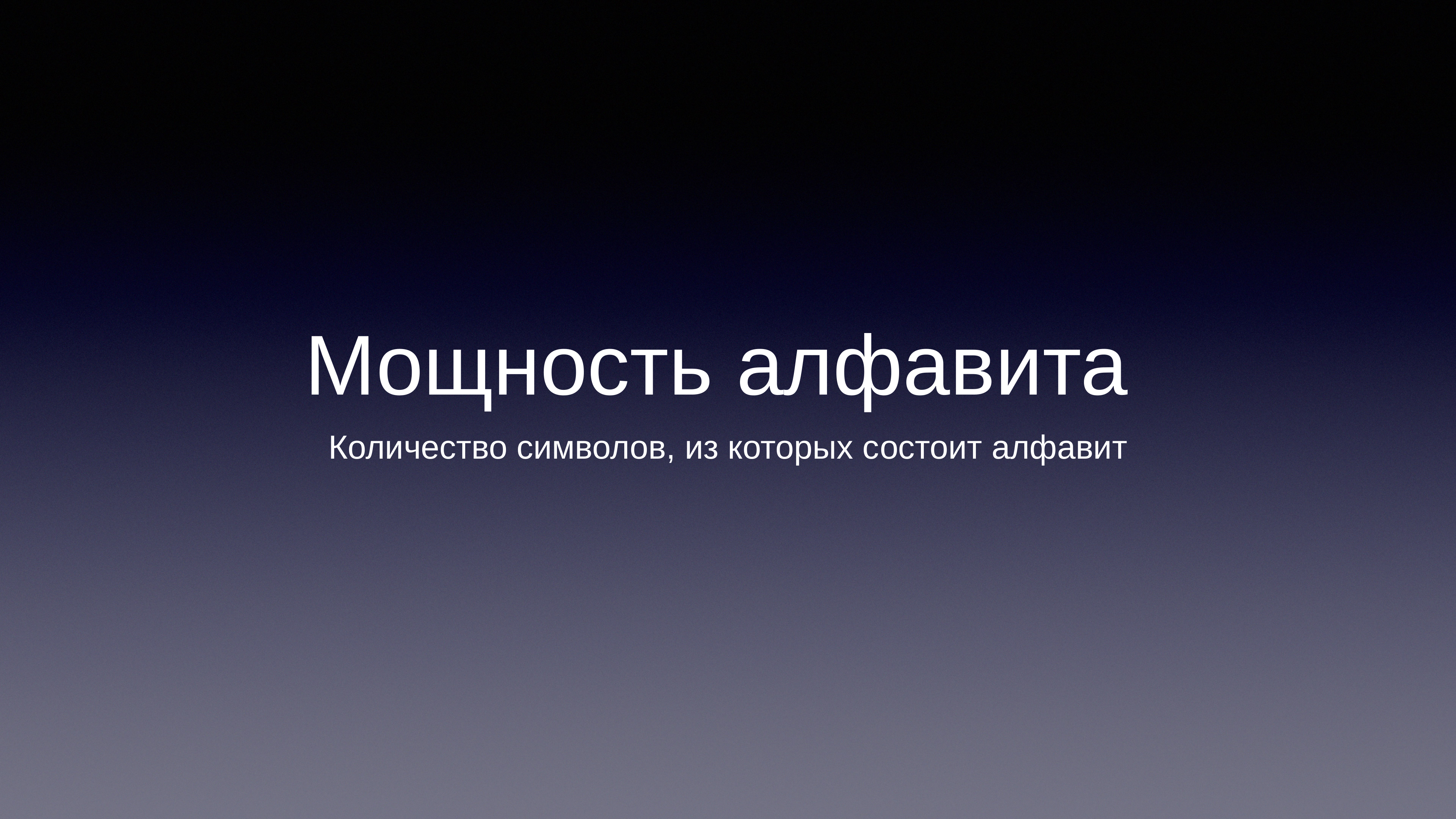

# Мощность алфавита
Количество символов, из которых состоит алфавит